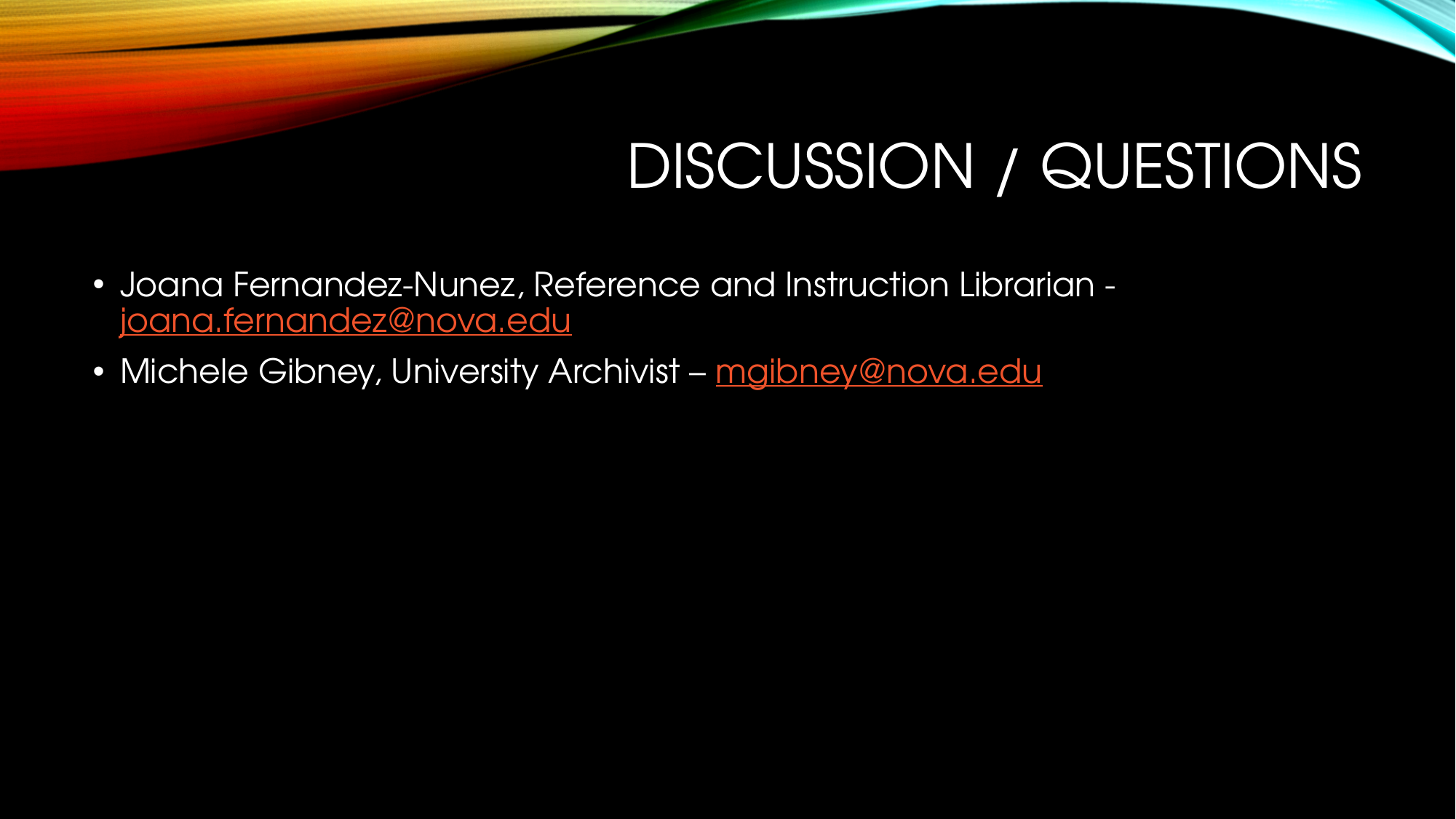

# Discussion / Questions
Joana Fernandez-Nunez, Reference and Instruction Librarian - joana.fernandez@nova.edu
Michele Gibney, University Archivist – mgibney@nova.edu